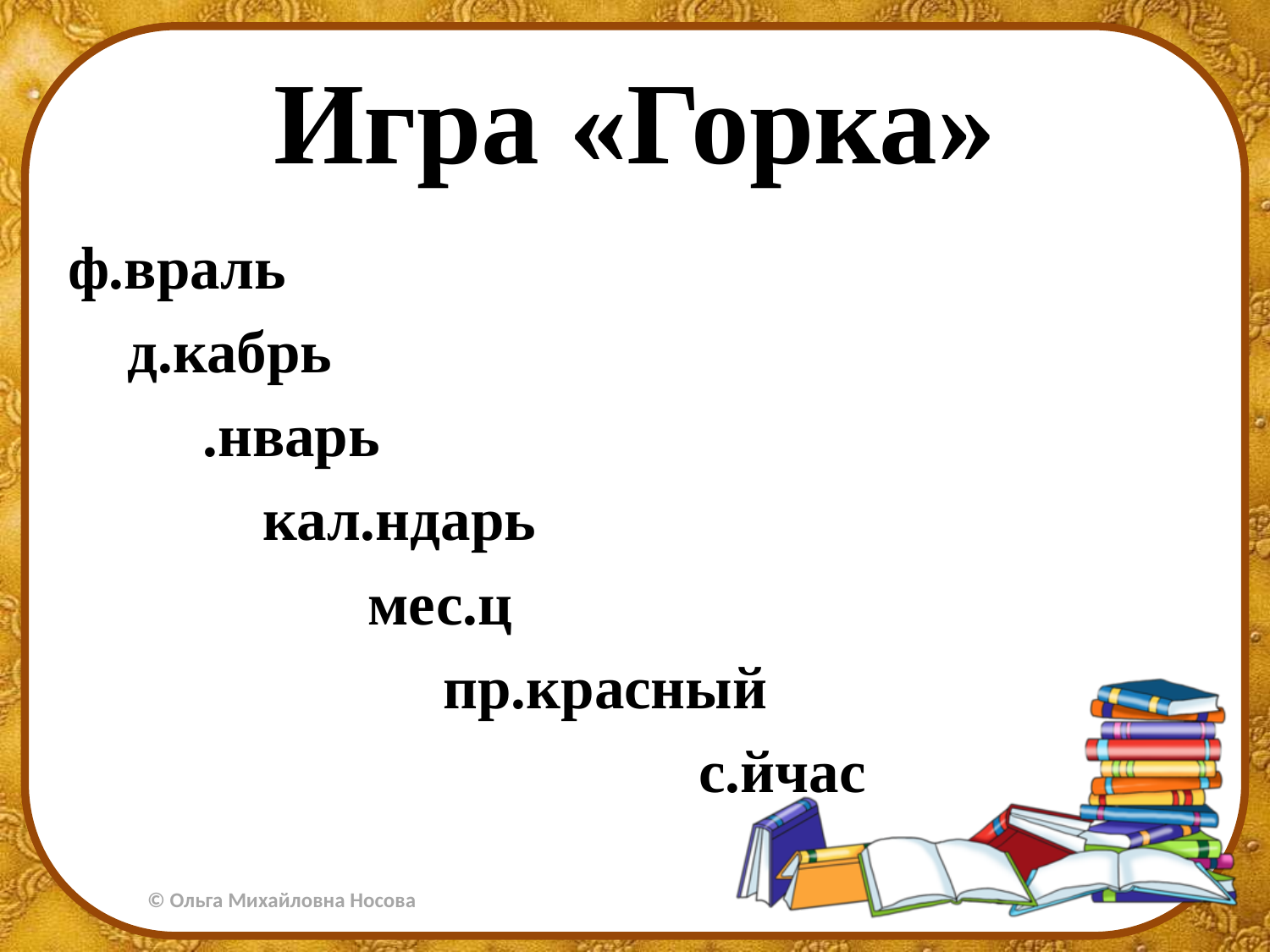

# Игра «Горка»
ф.враль
    д.кабрь
         .нварь
             кал.ндарь
                    мес.ц
                         пр.красный
                                          с.йчас